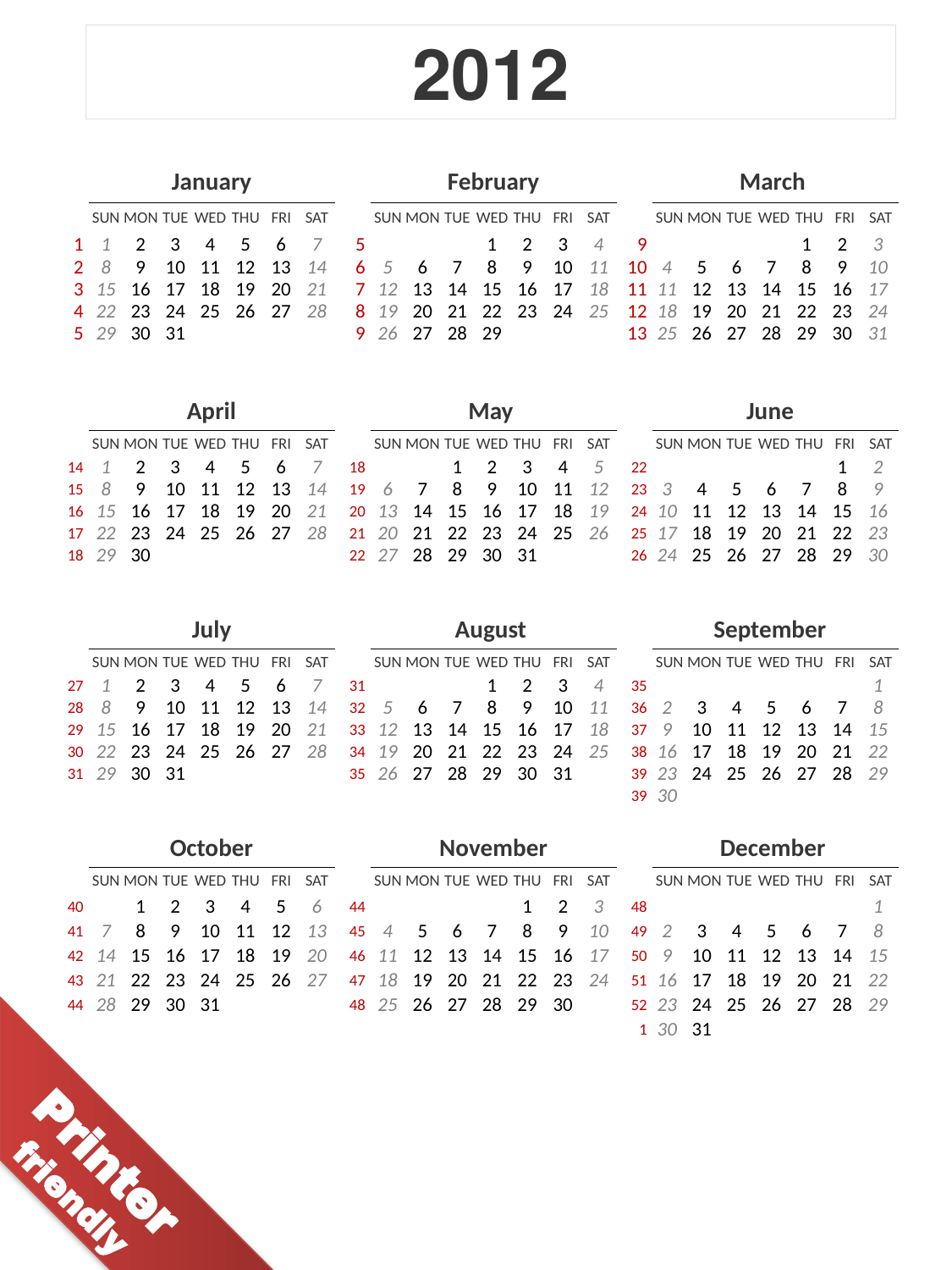

# 2012
|  | January |  |  |  |  |  |  |  | February |  |  |  |  |  |  |  | March |  |  |  |  |  |  |
| --- | --- | --- | --- | --- | --- | --- | --- | --- | --- | --- | --- | --- | --- | --- | --- | --- | --- | --- | --- | --- | --- | --- | --- |
|  | Sun | Mon | Tue | Wed | Thu | Fri | Sat |  | Sun | Mon | Tue | Wed | Thu | Fri | Sat |  | Sun | Mon | Tue | Wed | Thu | Fri | Sat |
| 1 | 1 | 2 | 3 | 4 | 5 | 6 | 7 | 5 |  |  |  | 1 | 2 | 3 | 4 | 9 |  |  |  |  | 1 | 2 | 3 |
| 2 | 8 | 9 | 10 | 11 | 12 | 13 | 14 | 6 | 5 | 6 | 7 | 8 | 9 | 10 | 11 | 10 | 4 | 5 | 6 | 7 | 8 | 9 | 10 |
| 3 | 15 | 16 | 17 | 18 | 19 | 20 | 21 | 7 | 12 | 13 | 14 | 15 | 16 | 17 | 18 | 11 | 11 | 12 | 13 | 14 | 15 | 16 | 17 |
| 4 | 22 | 23 | 24 | 25 | 26 | 27 | 28 | 8 | 19 | 20 | 21 | 22 | 23 | 24 | 25 | 12 | 18 | 19 | 20 | 21 | 22 | 23 | 24 |
| 5 | 29 | 30 | 31 |  |  |  |  | 9 | 26 | 27 | 28 | 29 |  |  |  | 13 | 25 | 26 | 27 | 28 | 29 | 30 | 31 |
|  |  |  |  |  |  |  |  |  |  |  |  |  |  |  |  |  |  |  |  |  |  |  |  |
|  |  |  |  |  |  |  |  |  |  |  |  |  |  |  |  |  |  |  |  |  |  |  |  |
|  | April |  |  |  |  |  |  |  | May |  |  |  |  |  |  |  | June |  |  |  |  |  |  |
|  | Sun | Mon | Tue | Wed | Thu | Fri | Sat |  | Sun | Mon | Tue | Wed | Thu | Fri | Sat |  | Sun | Mon | Tue | Wed | Thu | Fri | Sat |
| 14 | 1 | 2 | 3 | 4 | 5 | 6 | 7 | 18 |  |  | 1 | 2 | 3 | 4 | 5 | 22 |  |  |  |  |  | 1 | 2 |
| 15 | 8 | 9 | 10 | 11 | 12 | 13 | 14 | 19 | 6 | 7 | 8 | 9 | 10 | 11 | 12 | 23 | 3 | 4 | 5 | 6 | 7 | 8 | 9 |
| 16 | 15 | 16 | 17 | 18 | 19 | 20 | 21 | 20 | 13 | 14 | 15 | 16 | 17 | 18 | 19 | 24 | 10 | 11 | 12 | 13 | 14 | 15 | 16 |
| 17 | 22 | 23 | 24 | 25 | 26 | 27 | 28 | 21 | 20 | 21 | 22 | 23 | 24 | 25 | 26 | 25 | 17 | 18 | 19 | 20 | 21 | 22 | 23 |
| 18 | 29 | 30 |  |  |  |  |  | 22 | 27 | 28 | 29 | 30 | 31 |  |  | 26 | 24 | 25 | 26 | 27 | 28 | 29 | 30 |
|  |  |  |  |  |  |  |  |  |  |  |  |  |  |  |  |  |  |  |  |  |  |  |  |
|  |  |  |  |  |  |  |  |  |  |  |  |  |  |  |  |  |  |  |  |  |  |  |  |
|  | July |  |  |  |  |  |  |  | August |  |  |  |  |  |  |  | September |  |  |  |  |  |  |
|  | Sun | Mon | Tue | Wed | Thu | Fri | Sat |  | Sun | Mon | Tue | Wed | Thu | Fri | Sat |  | Sun | Mon | Tue | Wed | Thu | Fri | Sat |
| 27 | 1 | 2 | 3 | 4 | 5 | 6 | 7 | 31 |  |  |  | 1 | 2 | 3 | 4 | 35 |  |  |  |  |  |  | 1 |
| 28 | 8 | 9 | 10 | 11 | 12 | 13 | 14 | 32 | 5 | 6 | 7 | 8 | 9 | 10 | 11 | 36 | 2 | 3 | 4 | 5 | 6 | 7 | 8 |
| 29 | 15 | 16 | 17 | 18 | 19 | 20 | 21 | 33 | 12 | 13 | 14 | 15 | 16 | 17 | 18 | 37 | 9 | 10 | 11 | 12 | 13 | 14 | 15 |
| 30 | 22 | 23 | 24 | 25 | 26 | 27 | 28 | 34 | 19 | 20 | 21 | 22 | 23 | 24 | 25 | 38 | 16 | 17 | 18 | 19 | 20 | 21 | 22 |
| 31 | 29 | 30 | 31 |  |  |  |  | 35 | 26 | 27 | 28 | 29 | 30 | 31 |  | 39 | 23 | 24 | 25 | 26 | 27 | 28 | 29 |
|  |  |  |  |  |  |  |  |  |  |  |  |  |  |  |  | 39 | 30 |  |  |  |  |  |  |
|  |  |  |  |  |  |  |  |  |  |  |  |  |  |  |  |  |  |  |  |  |  |  |  |
|  | October |  |  |  |  |  |  |  | November |  |  |  |  |  |  |  | December |  |  |  |  |  |  |
|  | Sun | Mon | Tue | Wed | Thu | Fri | Sat |  | Sun | Mon | Tue | Wed | Thu | Fri | Sat |  | Sun | Mon | Tue | Wed | Thu | Fri | Sat |
| 40 |  | 1 | 2 | 3 | 4 | 5 | 6 | 44 |  |  |  |  | 1 | 2 | 3 | 48 |  |  |  |  |  |  | 1 |
| 41 | 7 | 8 | 9 | 10 | 11 | 12 | 13 | 45 | 4 | 5 | 6 | 7 | 8 | 9 | 10 | 49 | 2 | 3 | 4 | 5 | 6 | 7 | 8 |
| 42 | 14 | 15 | 16 | 17 | 18 | 19 | 20 | 46 | 11 | 12 | 13 | 14 | 15 | 16 | 17 | 50 | 9 | 10 | 11 | 12 | 13 | 14 | 15 |
| 43 | 21 | 22 | 23 | 24 | 25 | 26 | 27 | 47 | 18 | 19 | 20 | 21 | 22 | 23 | 24 | 51 | 16 | 17 | 18 | 19 | 20 | 21 | 22 |
| 44 | 28 | 29 | 30 | 31 |  |  |  | 48 | 25 | 26 | 27 | 28 | 29 | 30 |  | 52 | 23 | 24 | 25 | 26 | 27 | 28 | 29 |
|  |  |  |  |  |  |  |  |  |  |  |  |  |  |  |  | 1 | 30 | 31 |  |  |  |  |  |

Printer
friendly